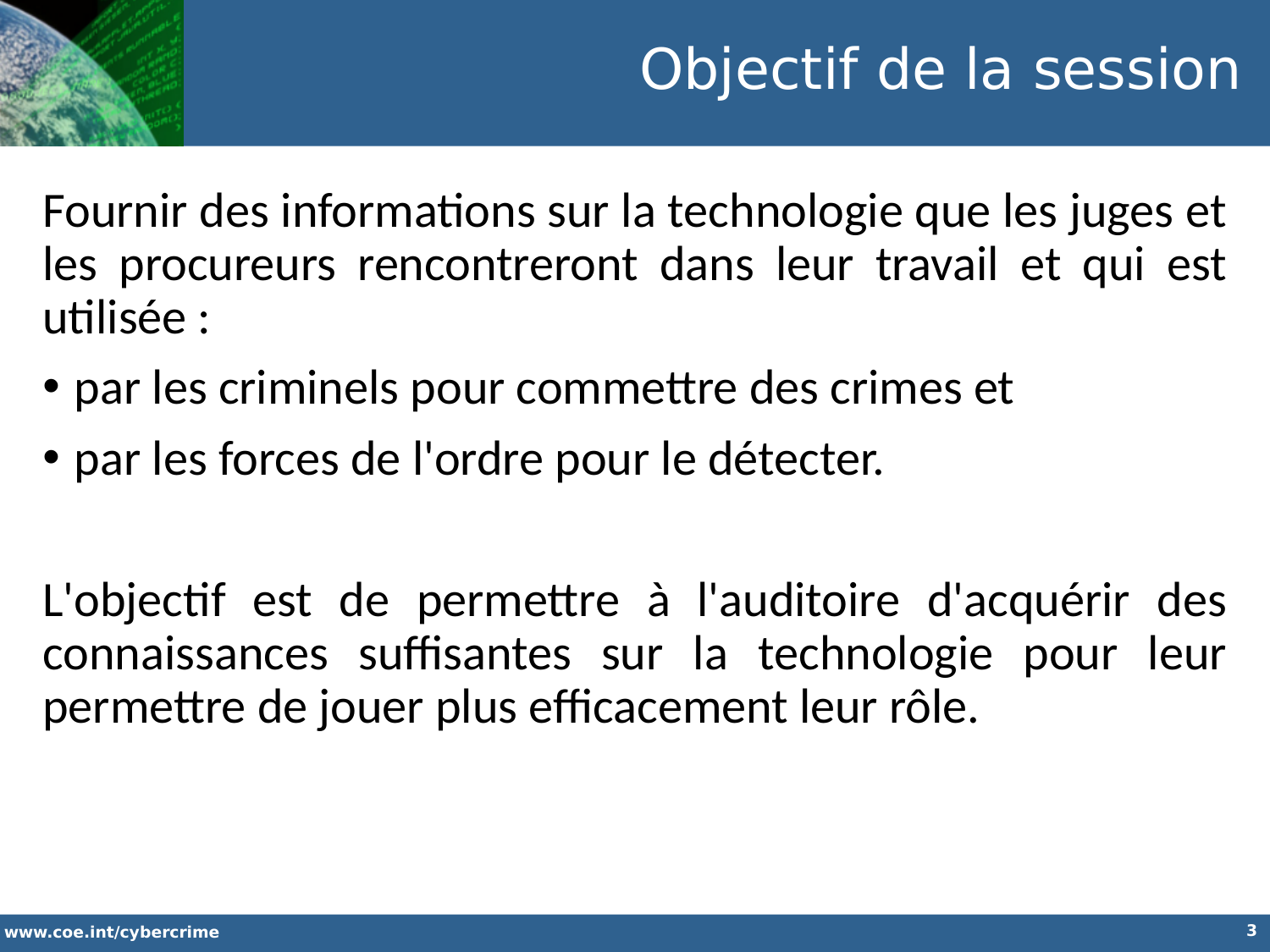

Objectif de la session
Fournir des informations sur la technologie que les juges et les procureurs rencontreront dans leur travail et qui est utilisée :
par les criminels pour commettre des crimes et
par les forces de l'ordre pour le détecter.

L'objectif est de permettre à l'auditoire d'acquérir des connaissances suffisantes sur la technologie pour leur permettre de jouer plus efficacement leur rôle.